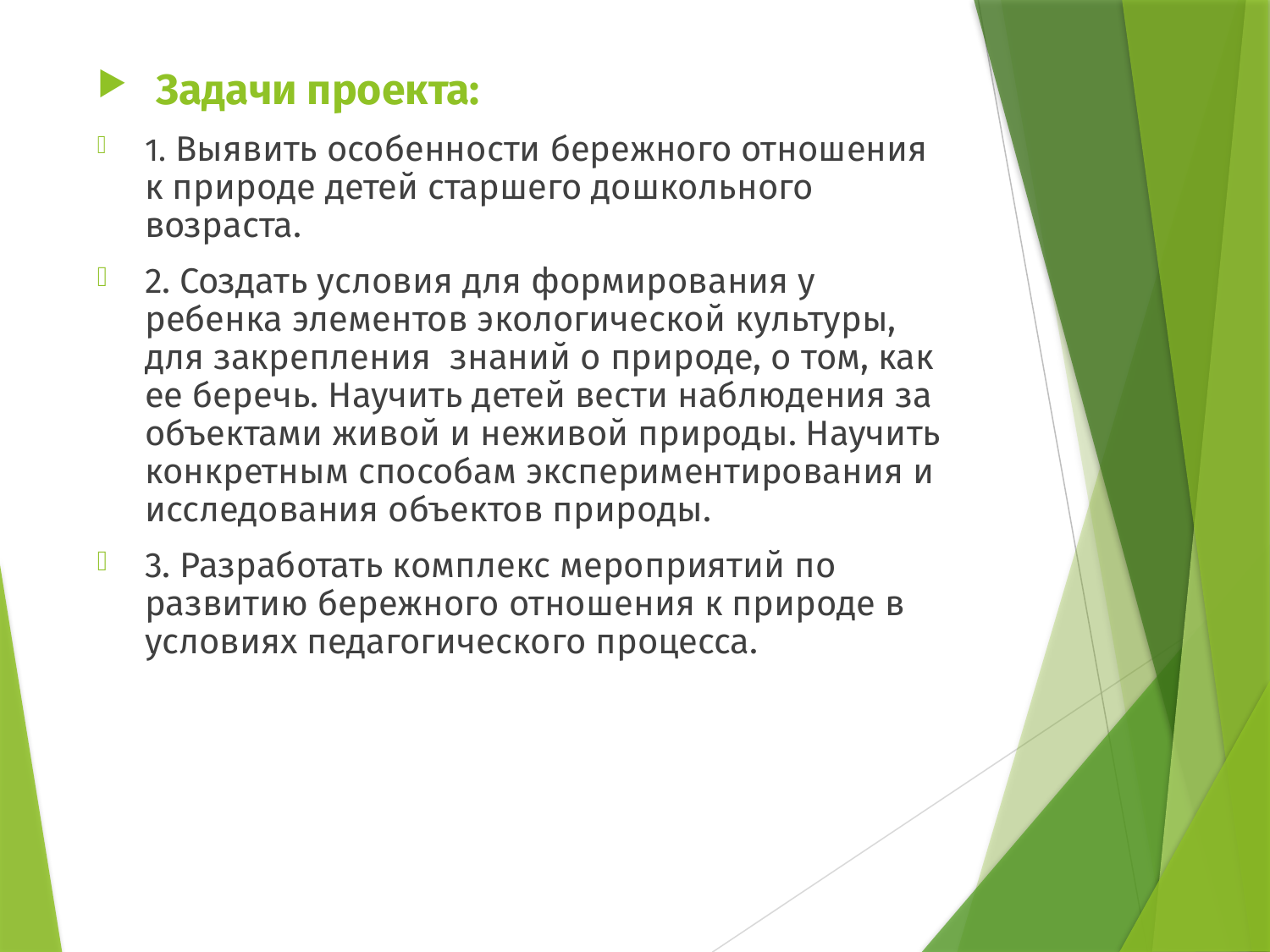

Задачи проекта:
1. Выявить особенности бережного отношения к природе детей старшего дошкольного возраста.
2. Создать условия для формирования у ребенка элементов экологической культуры, для закрепления  знаний о природе, о том, как ее беречь. Научить детей вести наблюдения за объектами живой и неживой природы. Научить конкретным способам экспериментирования и исследования объектов природы.
3. Разработать комплекс мероприятий по развитию бережного отношения к природе в условиях педагогического процесса.